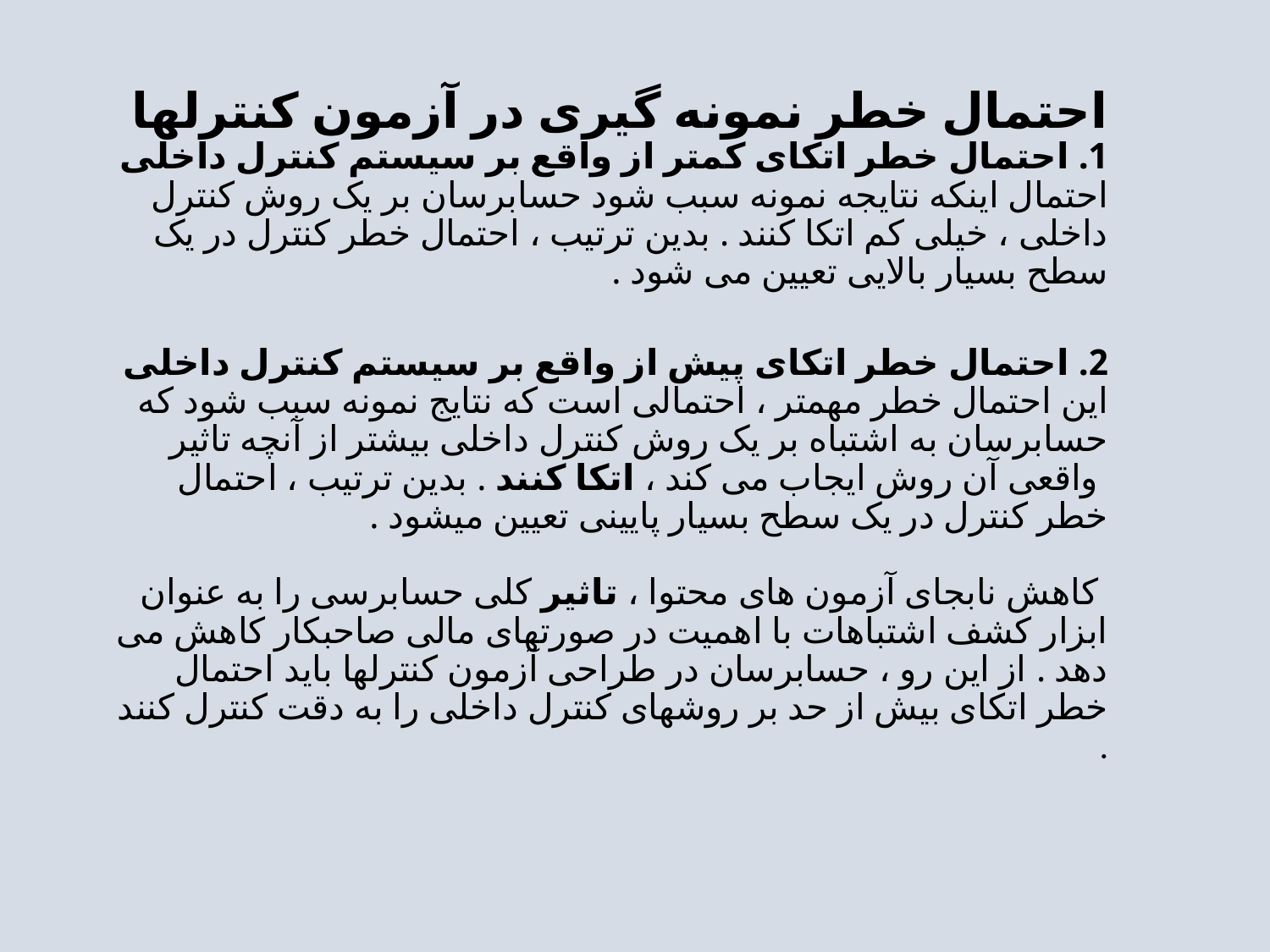

# احتمال خطر نمونه گیری در آزمون کنترلها 1. احتمال خطر اتکای کمتر از واقع بر سیستم کنترل داخلی احتمال اینکه نتایجه نمونه سبب شود حسابرسان بر یک روش کنترل داخلی ، خیلی کم اتکا کنند . بدین ترتیب ، احتمال خطر کنترل در یک سطح بسیار بالایی تعیین می شود . 2. احتمال خطر اتکای پیش از واقع بر سیستم کنترل داخلی این احتمال خطر مهمتر ، احتمالی است که نتایج نمونه سبب شود که حسابرسان به اشتباه بر یک روش کنترل داخلی بیشتر از آنچه تاثیر واقعی آن روش ایجاب می کند ، اتکا کنند . بدین ترتیب ، احتمال خطر کنترل در یک سطح بسیار پایینی تعیین میشود . کاهش نابجای آزمون های محتوا ، تاثیر کلی حسابرسی را به عنوان ابزار کشف اشتباهات با اهمیت در صورتهای مالی صاحبکار کاهش می دهد . از این رو ، حسابرسان در طراحی آزمون کنترلها باید احتمال خطر اتکای بیش از حد بر روشهای کنترل داخلی را به دقت کنترل کنند .